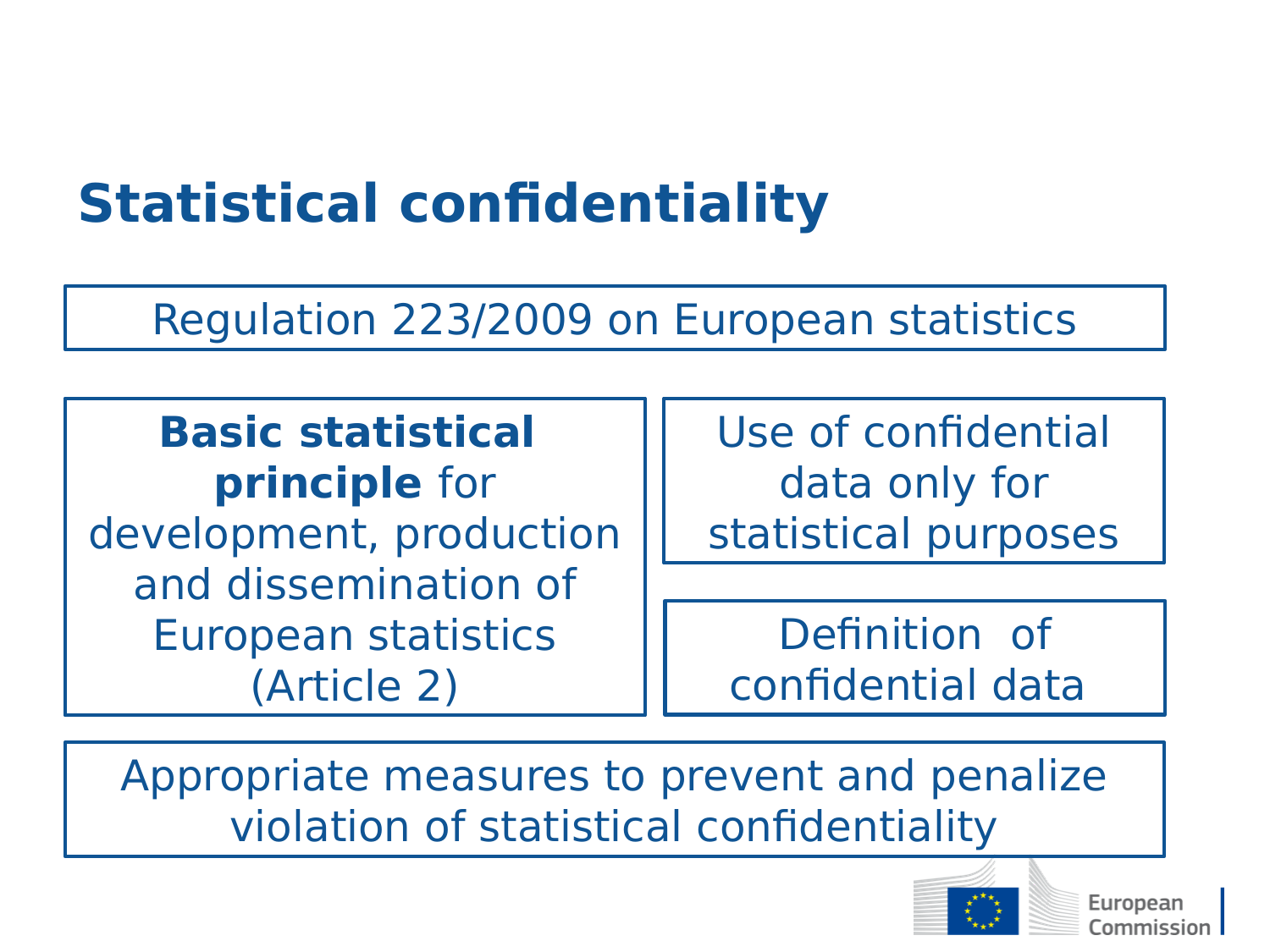

# Statistical confidentiality
Regulation 223/2009 on European statistics
Basic statistical
principle for development, production and dissemination of European statistics
(Article 2)
Use of confidential data only for statistical purposes
Definition  of confidential data
Appropriate measures to prevent and penalize violation of statistical confidentiality